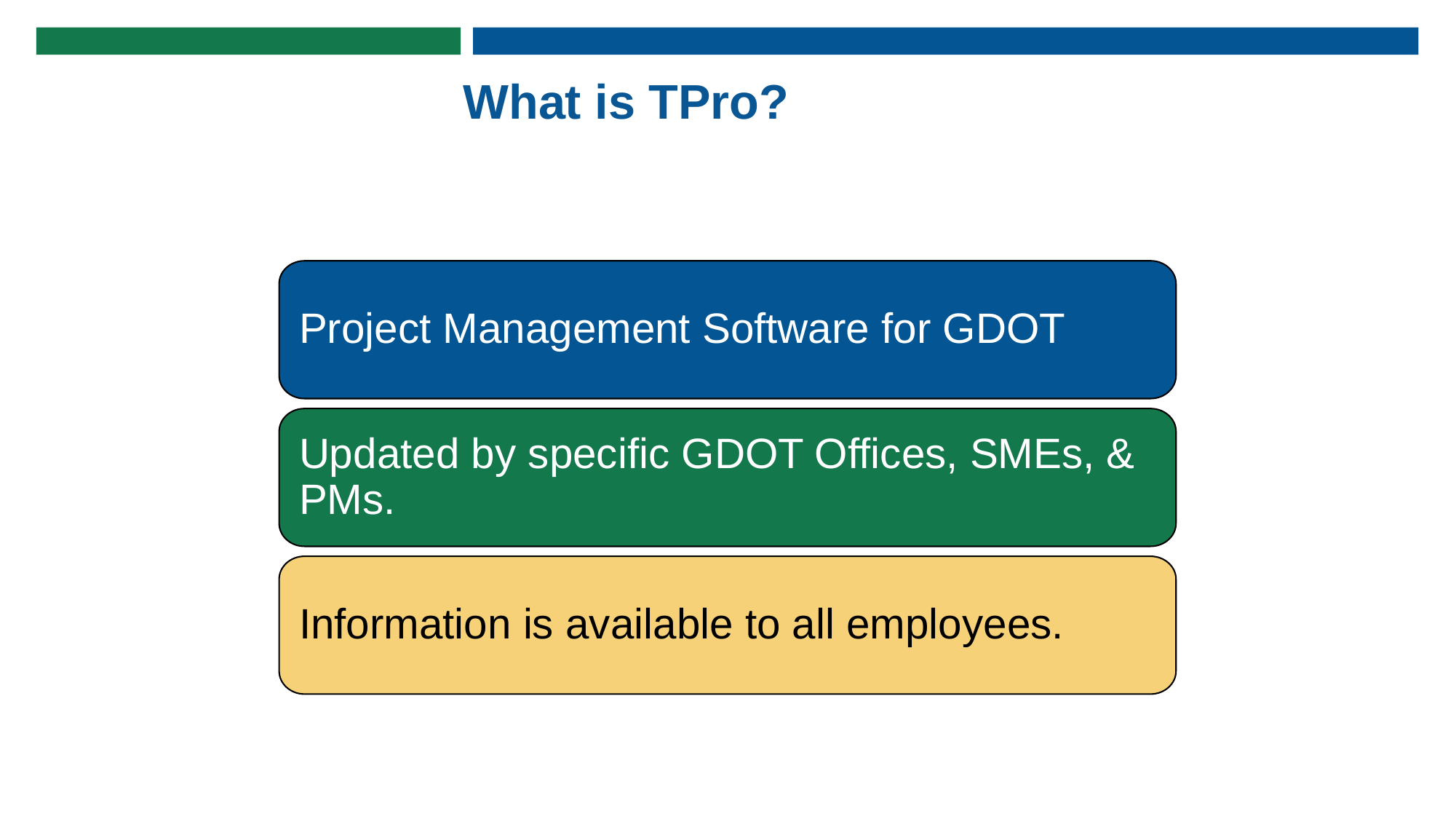

# What is TPro?
Project Management Software for GDOT
Updated by specific GDOT Offices, SMEs, & PMs.
Information is available to all employees.